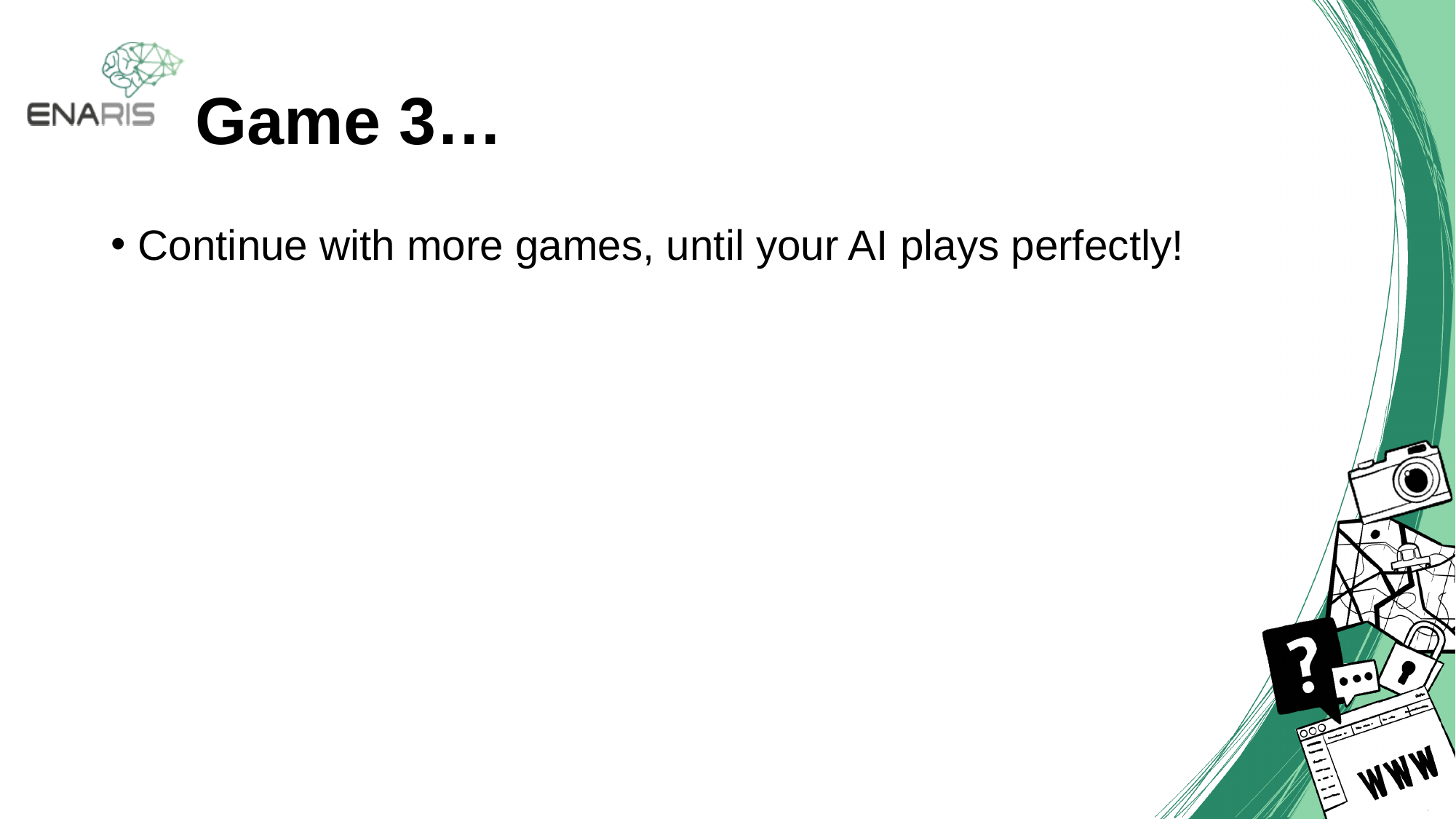

# Game 3…
Continue with more games, until your AI plays perfectly!